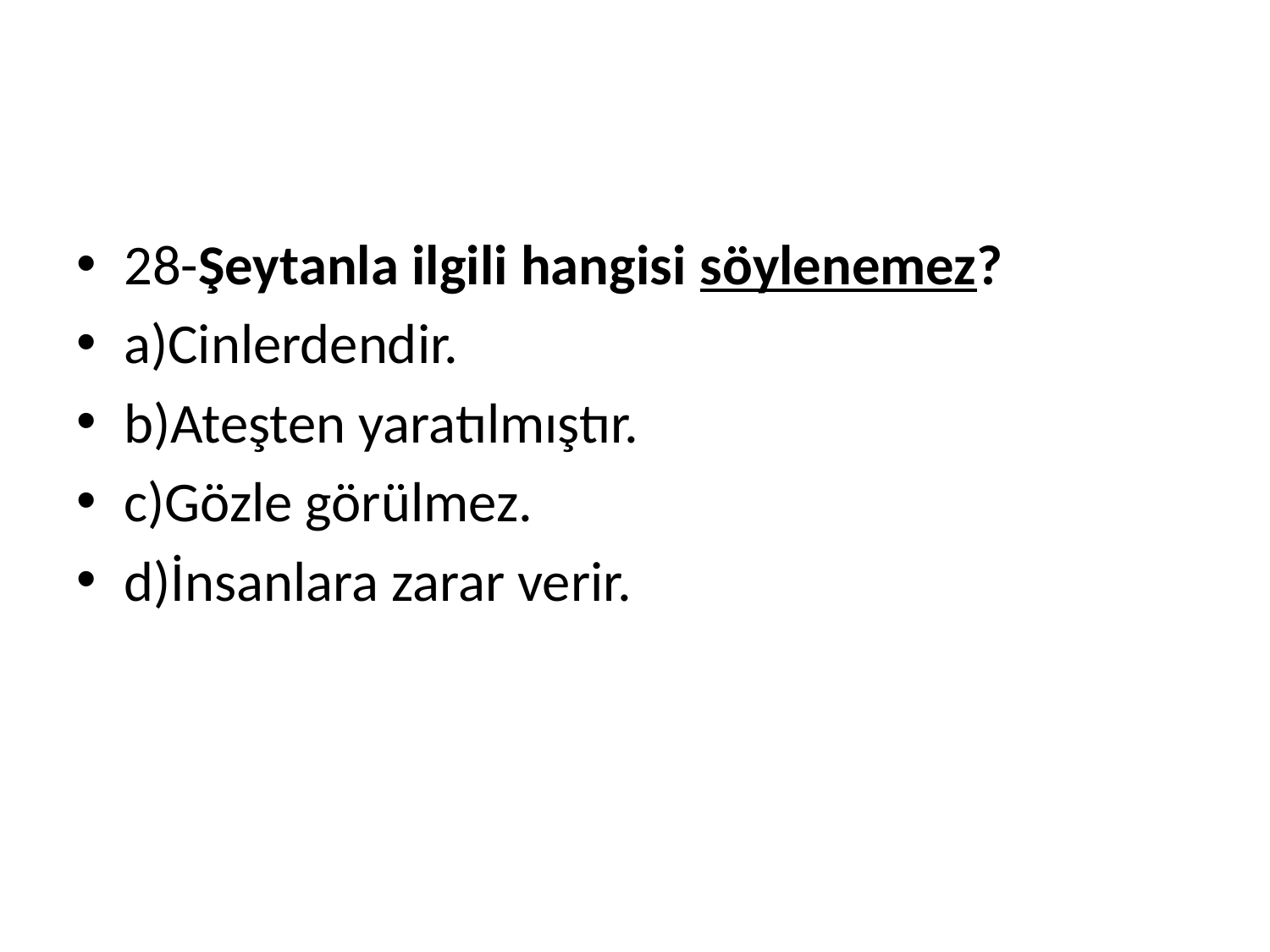

#
28-Şeytanla ilgili hangisi söylenemez?
a)Cinlerdendir.
b)Ateşten yaratılmıştır.
c)Gözle görülmez.
d)İnsanlara zarar verir.